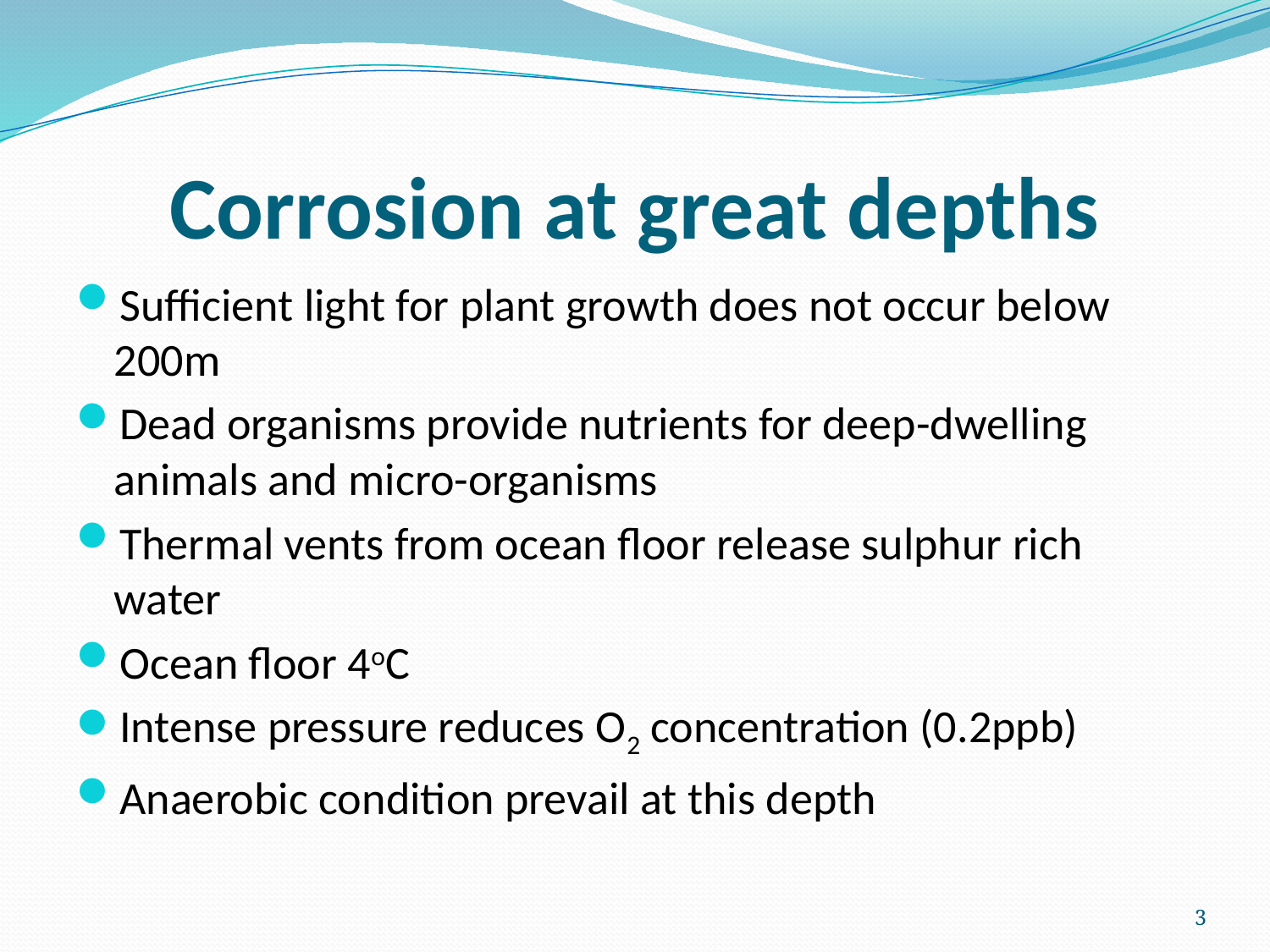

# Corrosion at great depths
Sufficient light for plant growth does not occur below 200m
Dead organisms provide nutrients for deep-dwelling animals and micro-organisms
Thermal vents from ocean floor release sulphur rich water
Ocean floor 4oC
Intense pressure reduces O2 concentration (0.2ppb)
Anaerobic condition prevail at this depth

3